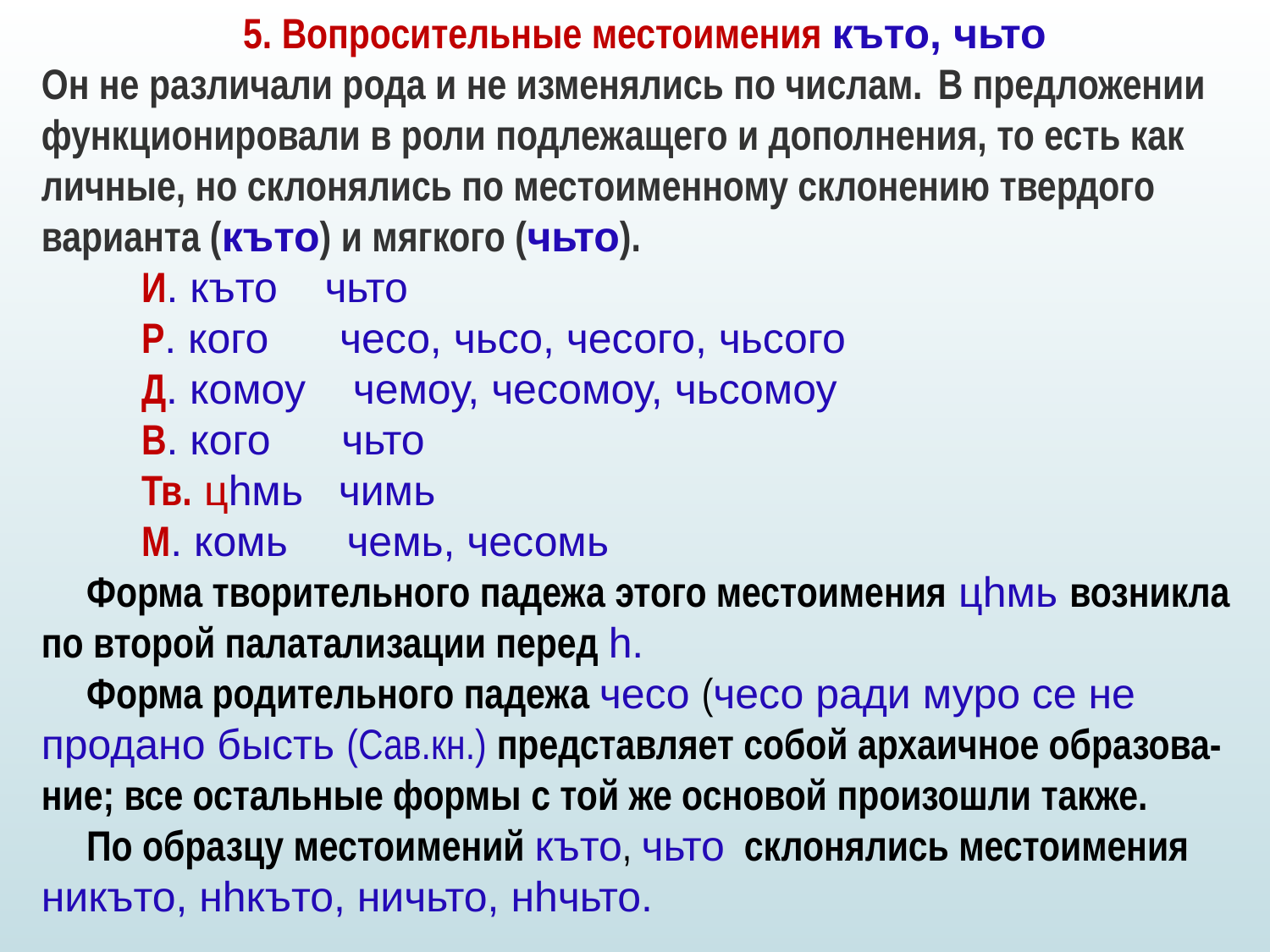

5. Вопросительные местоимения къто, чьто
Он не различали рода и не изменялись по числам.  В предложении функционировали в роли подлежащего и дополнения, то есть как личные, но склонялись по местоименному склонению твердого варианта (къто) и мягкого (чьто).
И. къто    чьто
Р. кого      чесо, чьсо, чесого, чьсого
Д. комоу    чемоу, чесомоу, чьсомоу
В. кого      чьто
Тв. цhмь   чимь
М. комь     чемь, чесомь
Форма творительного падежа этого местоимения цhмь возникла по второй палатализации перед h.
Форма родительного падежа чесо (чесо ради муро се не продано бысть (Сав.кн.) представляет собой архаичное образова-ние; все остальные формы с той же основой произошли также.
По образцу местоимений къто, чьто  склонялись местоимения никъто, нhкъто, ничьто, нhчьто.